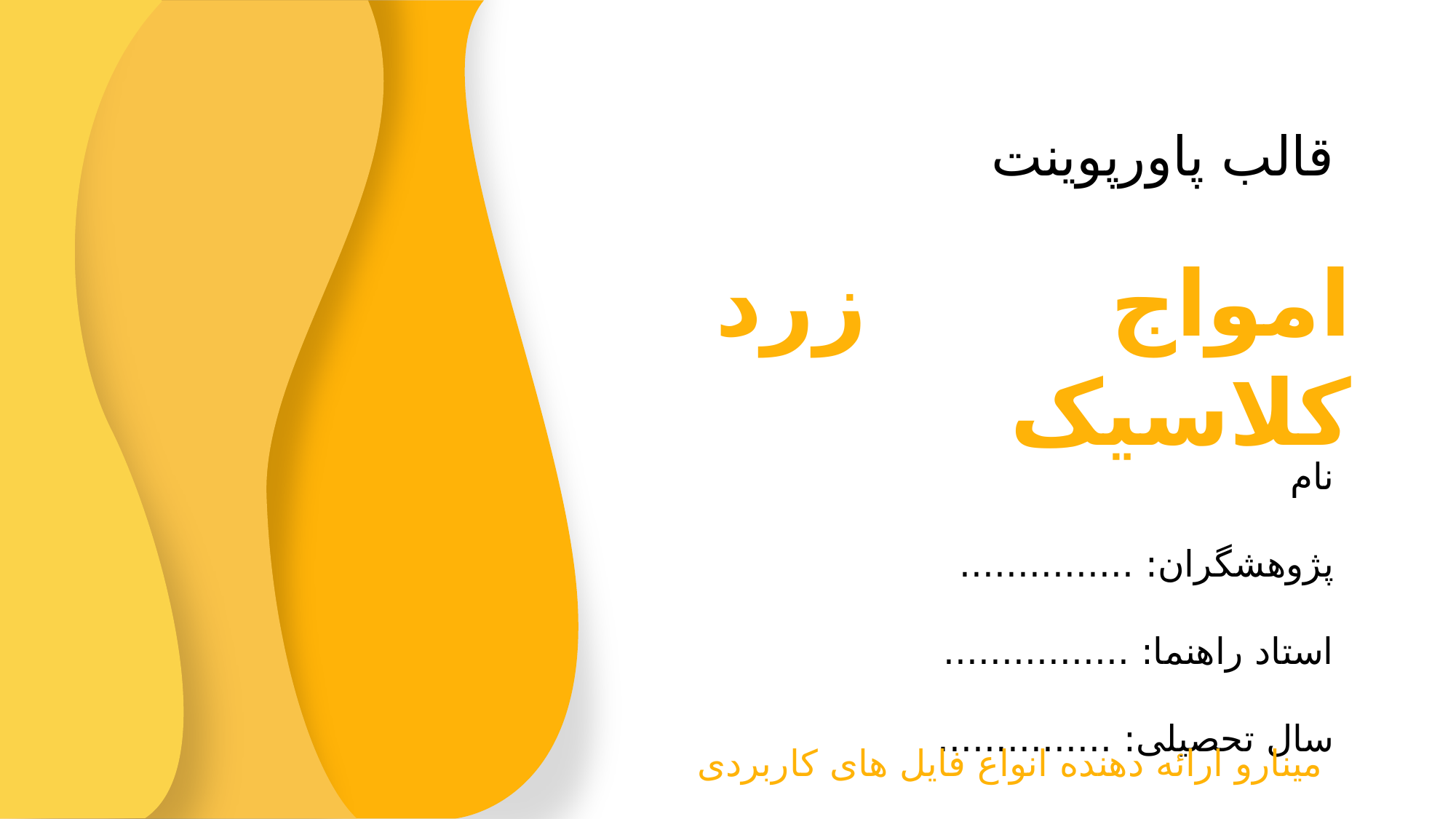

قالب پاورپوینت
امواج زرد کلاسیک
نام پژوهشگران: ...............
استاد راهنما: ................
سال تحصیلی: ...............
مینارو ارائه دهنده انواع فایل های کاربردی